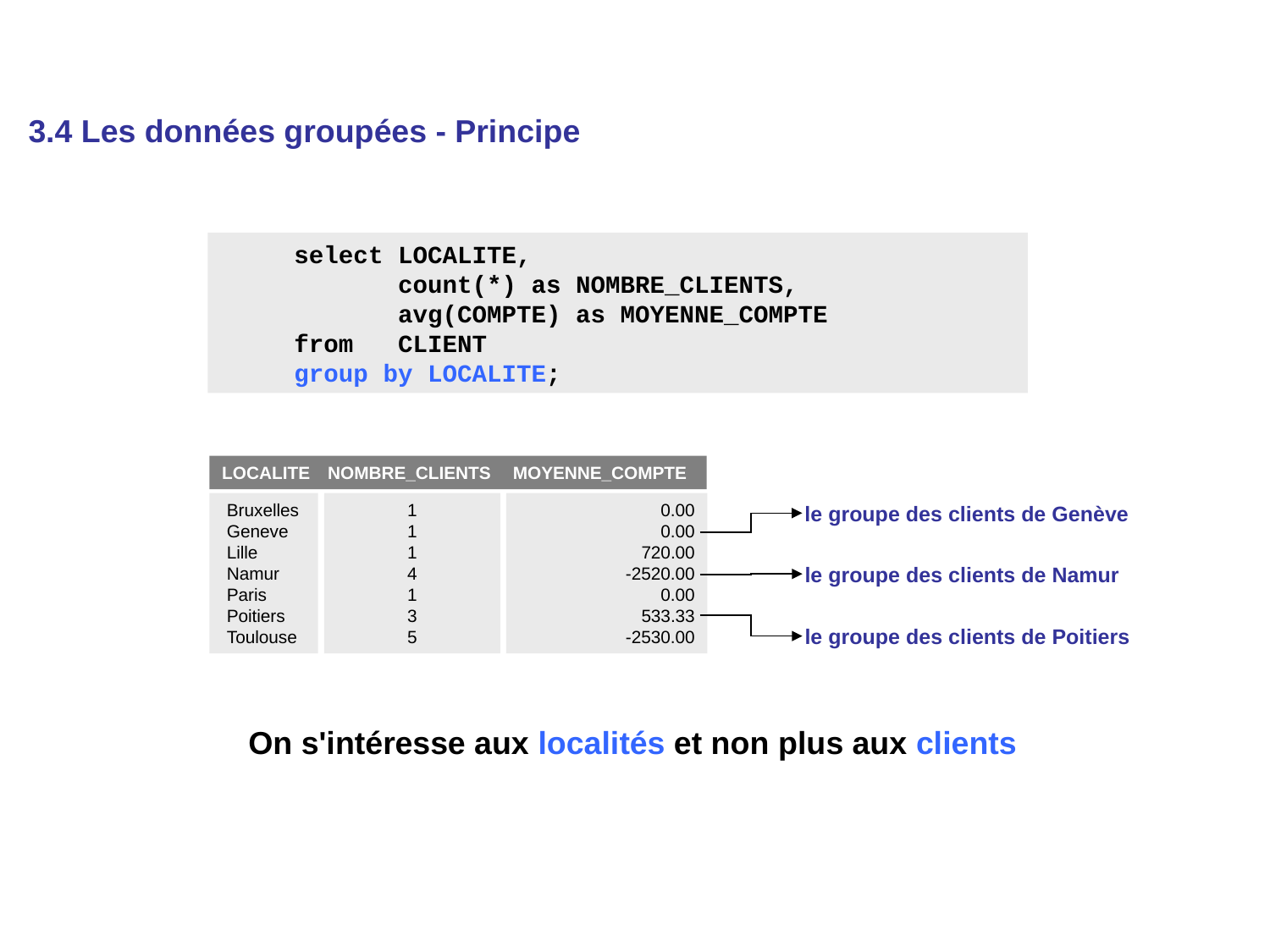

3.4 Les données groupées - Principe
     select LOCALITE,
            count(*) as NOMBRE_CLIENTS,
            avg(COMPTE) as MOYENNE_COMPTE
     from   CLIENT
     group by LOCALITE;
LOCALITE	NOMBRE_CLIENTS	MOYENNE_COMPTE
 Bruxelles
 Geneve
 Lille
 Namur
 Paris
 Poitiers
 Toulouse
1
1
1
4
1
3
5
0.00
0.00
720.00
-2520.00
0.00
533.33
-2530.00
le groupe des clients de Genève

le groupe des clients de Namur

le groupe des clients de Poitiers
On s'intéresse aux localités et non plus aux clients